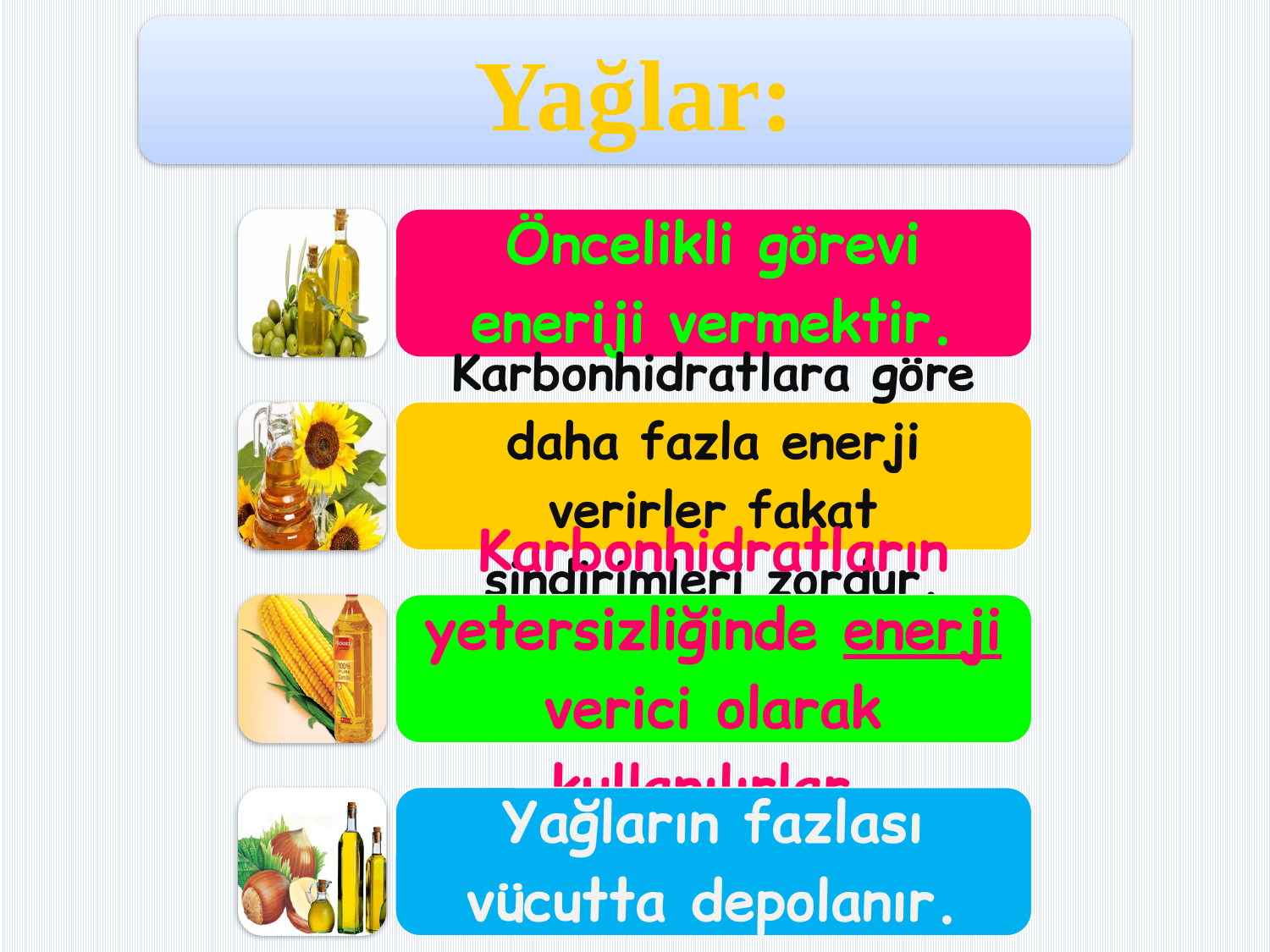

Yağlar:
Öncelikli görevi eneriji vermektir.
Yağların fazlası vücutta depolanır.